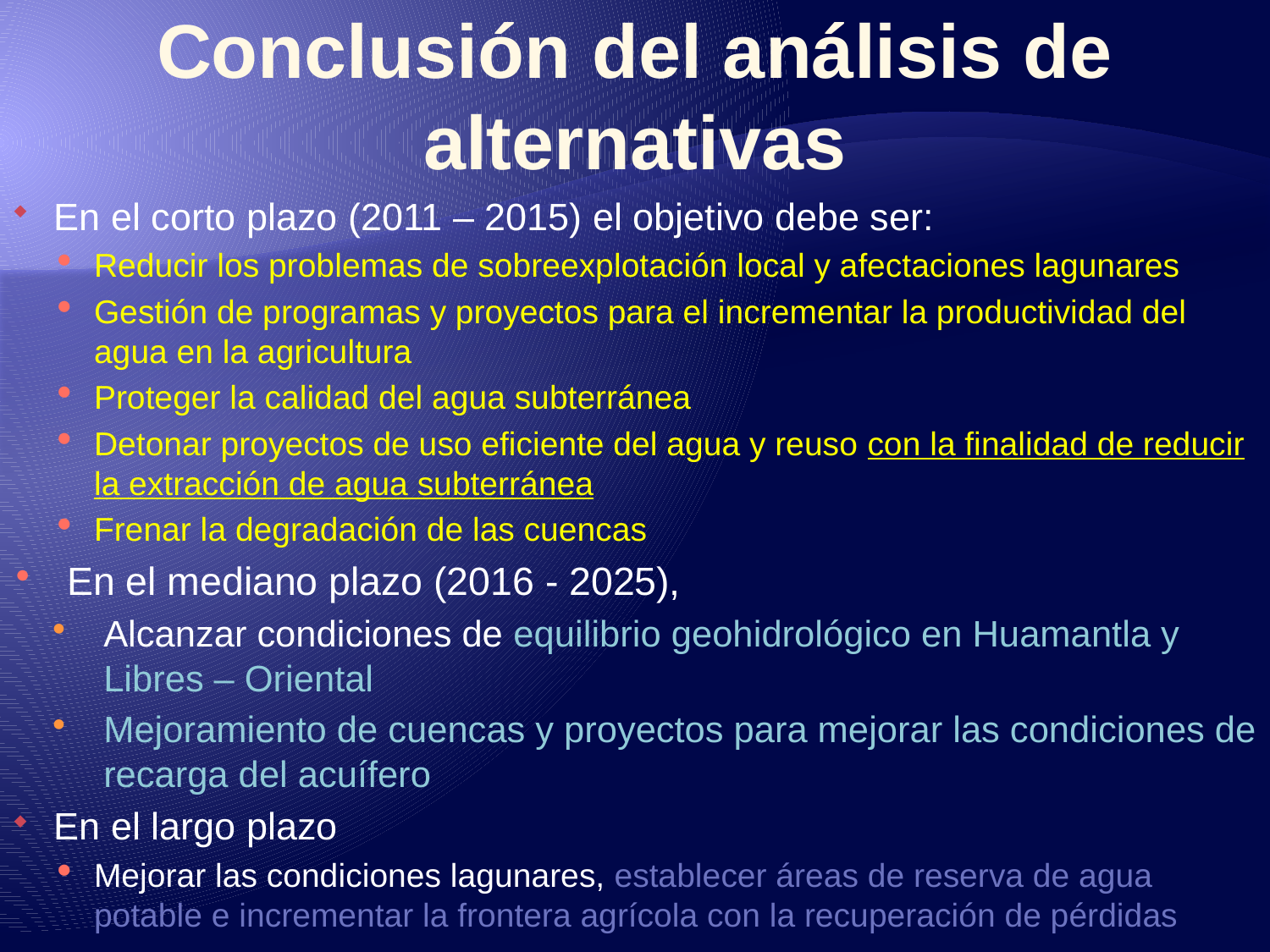

# Conclusión del análisis de alternativas
En el corto plazo (2011 – 2015) el objetivo debe ser:
Reducir los problemas de sobreexplotación local y afectaciones lagunares
Gestión de programas y proyectos para el incrementar la productividad del agua en la agricultura
Proteger la calidad del agua subterránea
Detonar proyectos de uso eficiente del agua y reuso con la finalidad de reducir la extracción de agua subterránea
Frenar la degradación de las cuencas
En el mediano plazo (2016 - 2025),
Alcanzar condiciones de equilibrio geohidrológico en Huamantla y Libres – Oriental
Mejoramiento de cuencas y proyectos para mejorar las condiciones de recarga del acuífero
En el largo plazo
Mejorar las condiciones lagunares, establecer áreas de reserva de agua potable e incrementar la frontera agrícola con la recuperación de pérdidas